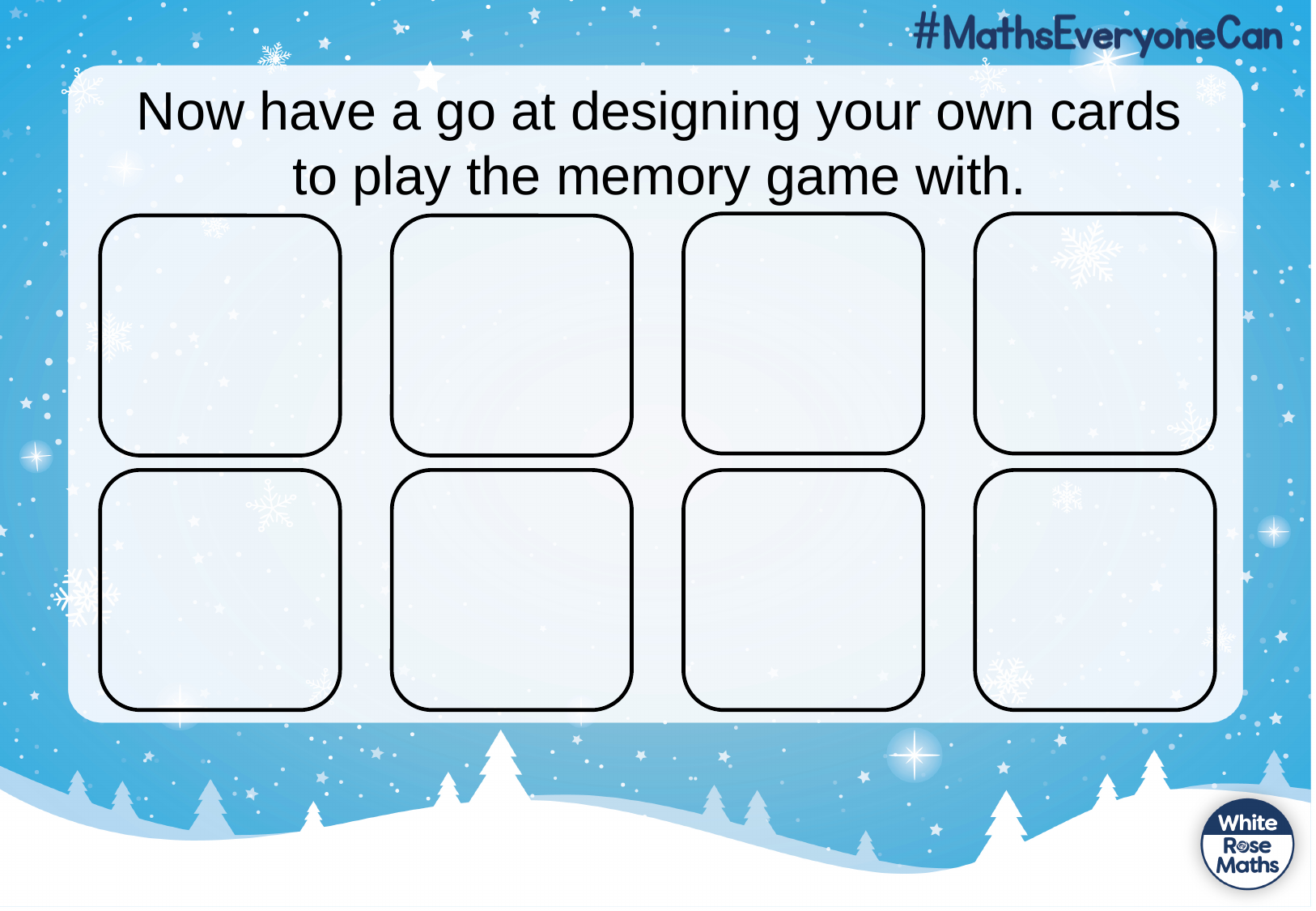

Now have a go at designing your own cards to play the memory game with.